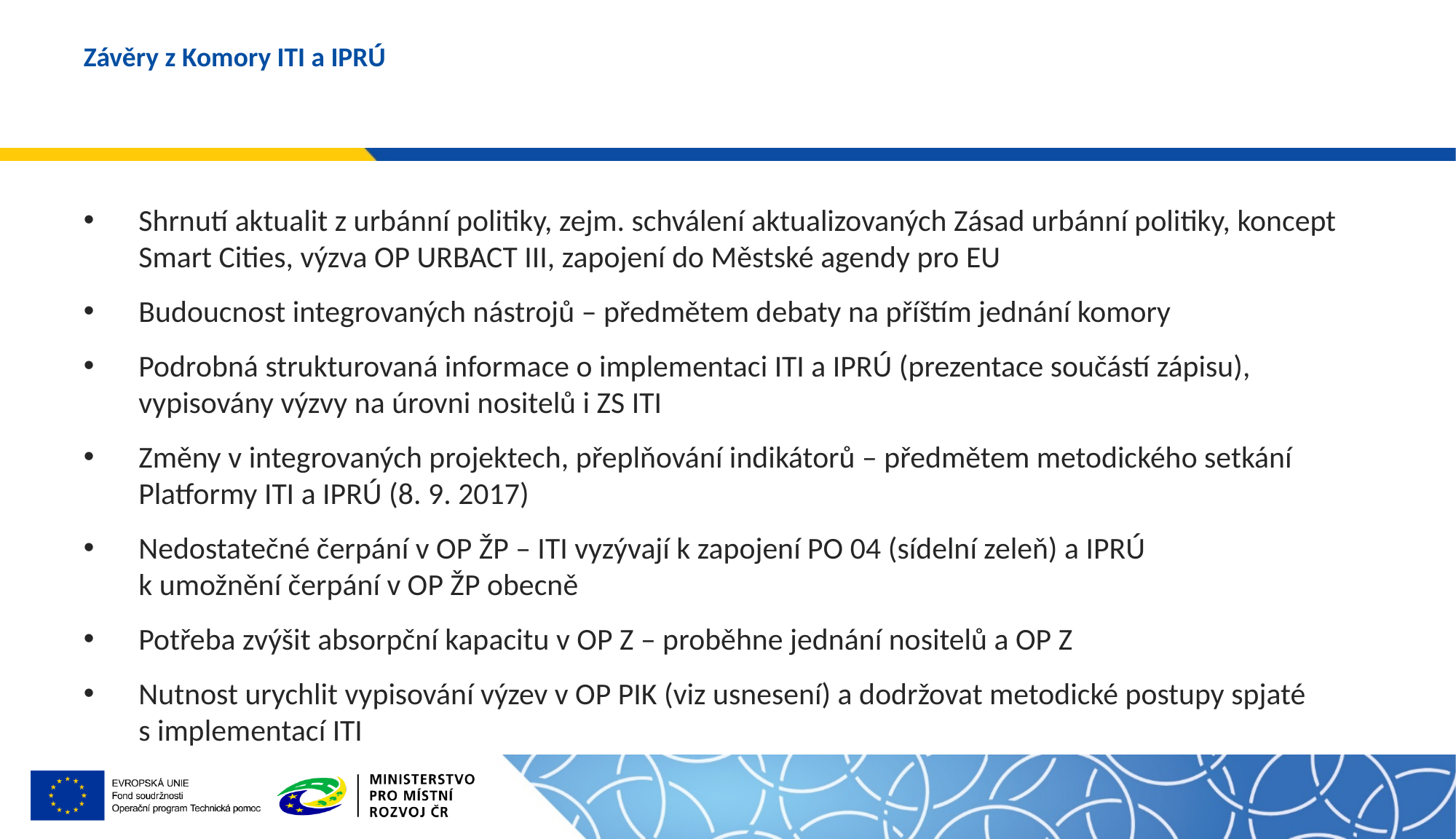

# Závěry z Komory ITI a IPRÚ
Shrnutí aktualit z urbánní politiky, zejm. schválení aktualizovaných Zásad urbánní politiky, koncept Smart Cities, výzva OP URBACT III, zapojení do Městské agendy pro EU
Budoucnost integrovaných nástrojů – předmětem debaty na příštím jednání komory
Podrobná strukturovaná informace o implementaci ITI a IPRÚ (prezentace součástí zápisu), vypisovány výzvy na úrovni nositelů i ZS ITI
Změny v integrovaných projektech, přeplňování indikátorů – předmětem metodického setkání Platformy ITI a IPRÚ (8. 9. 2017)
Nedostatečné čerpání v OP ŽP – ITI vyzývají k zapojení PO 04 (sídelní zeleň) a IPRÚ
k umožnění čerpání v OP ŽP obecně
Potřeba zvýšit absorpční kapacitu v OP Z – proběhne jednání nositelů a OP Z
Nutnost urychlit vypisování výzev v OP PIK (viz usnesení) a dodržovat metodické postupy spjaté
s implementací ITI